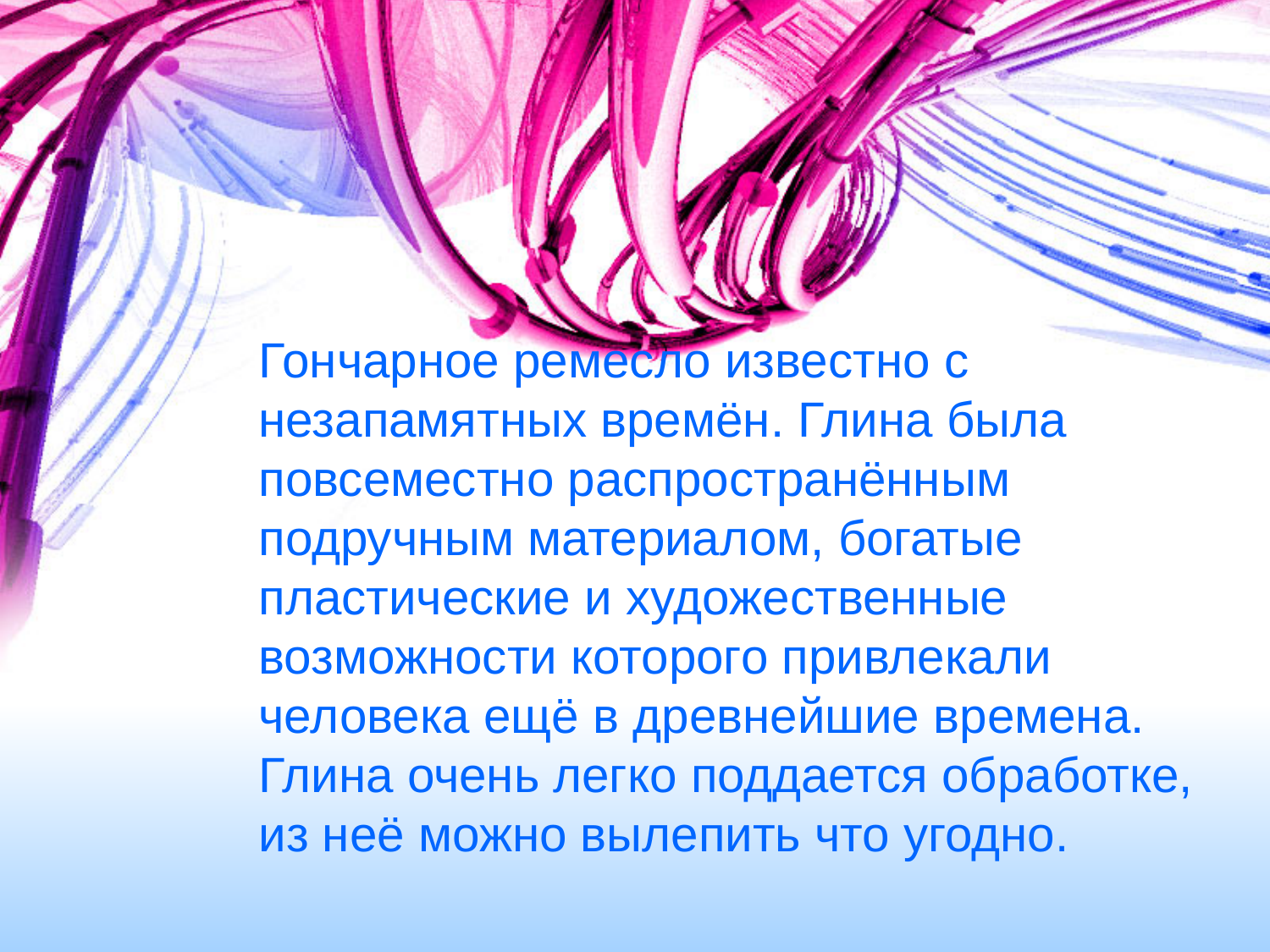

Гончарное ремесло известно с незапамятных времён. Глина была повсеместно распространённым подручным материалом, богатые пластические и художественные возможности которого привлекали человека ещё в древнейшие времена. Глина очень легко поддается обработке, из неё можно вылепить что угодно.